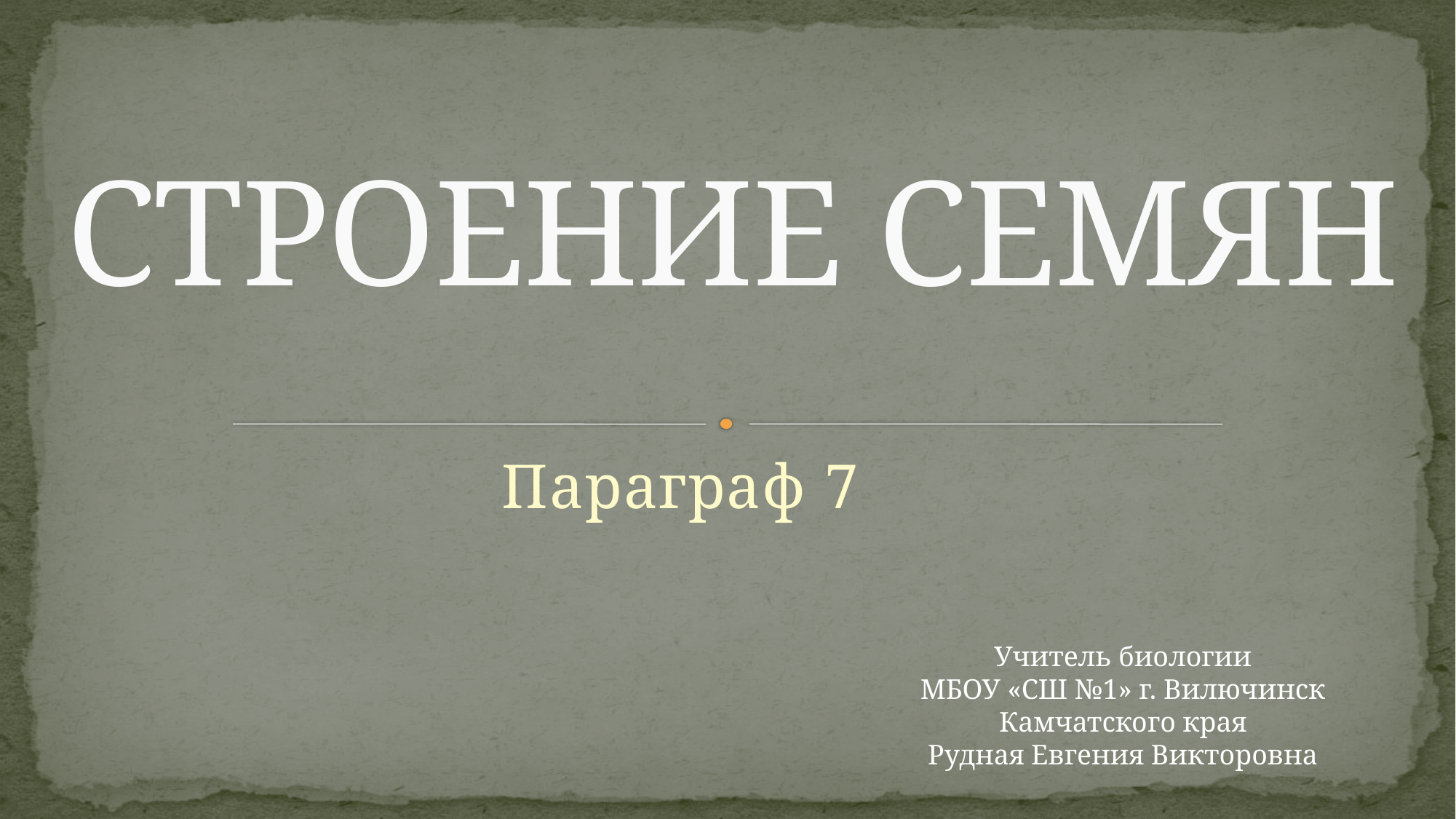

# СТРОЕНИЕ СЕМЯН
Параграф 7
Учитель биологии
МБОУ «СШ №1» г. Вилючинск
Камчатского края
Рудная Евгения Викторовна